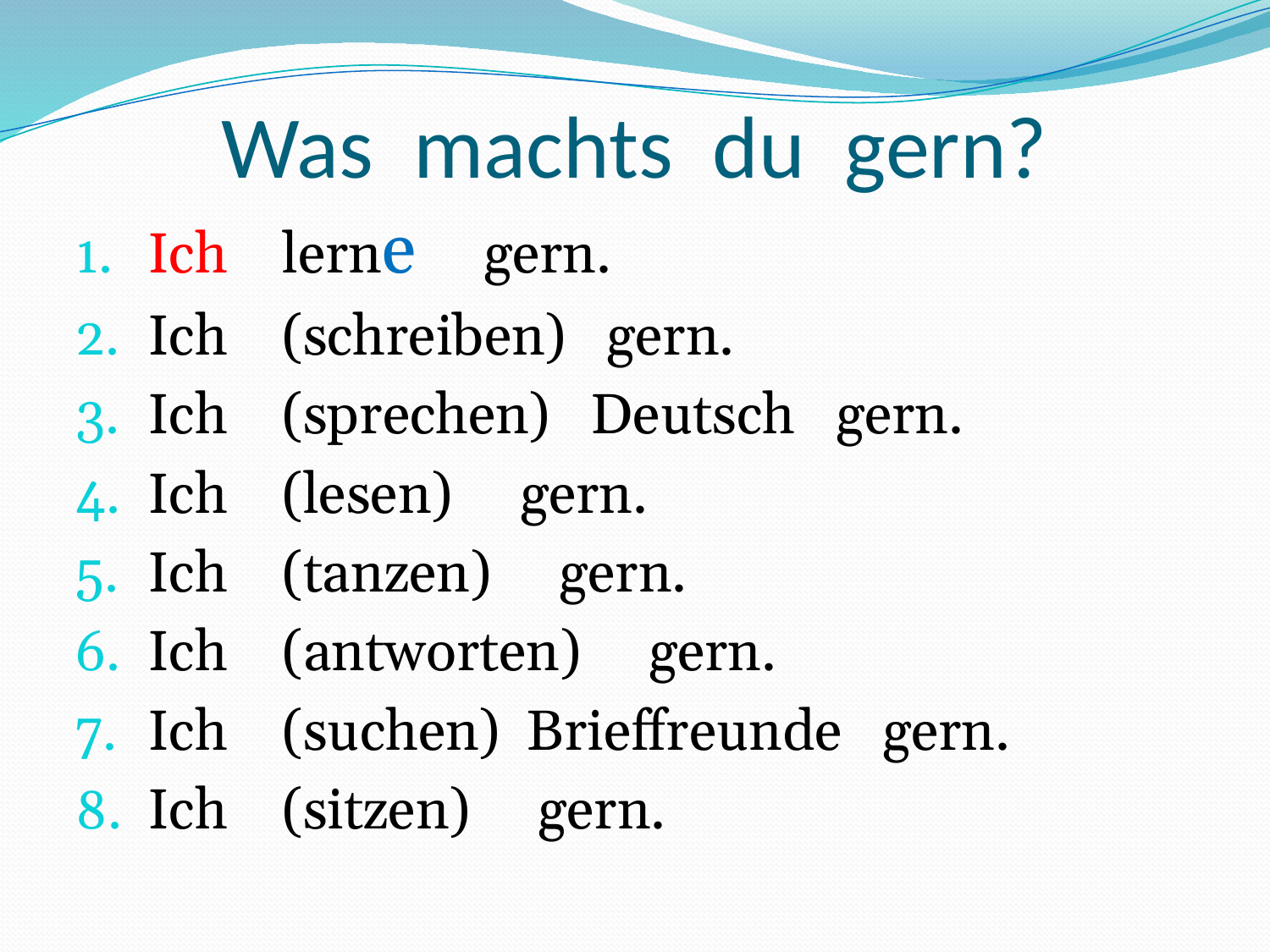

# Was  machts  du  gern?
Ich    lerne     gern.
Ich    (schreiben)   gern.
Ich    (sprechen)   Deutsch   gern.
Ich    (lesen)     gern.
Ich    (tanzen)     gern.
Ich    (antworten)     gern.
Ich    (suchen)  Brieffreunde   gern.
Ich    (sitzen)     gern.